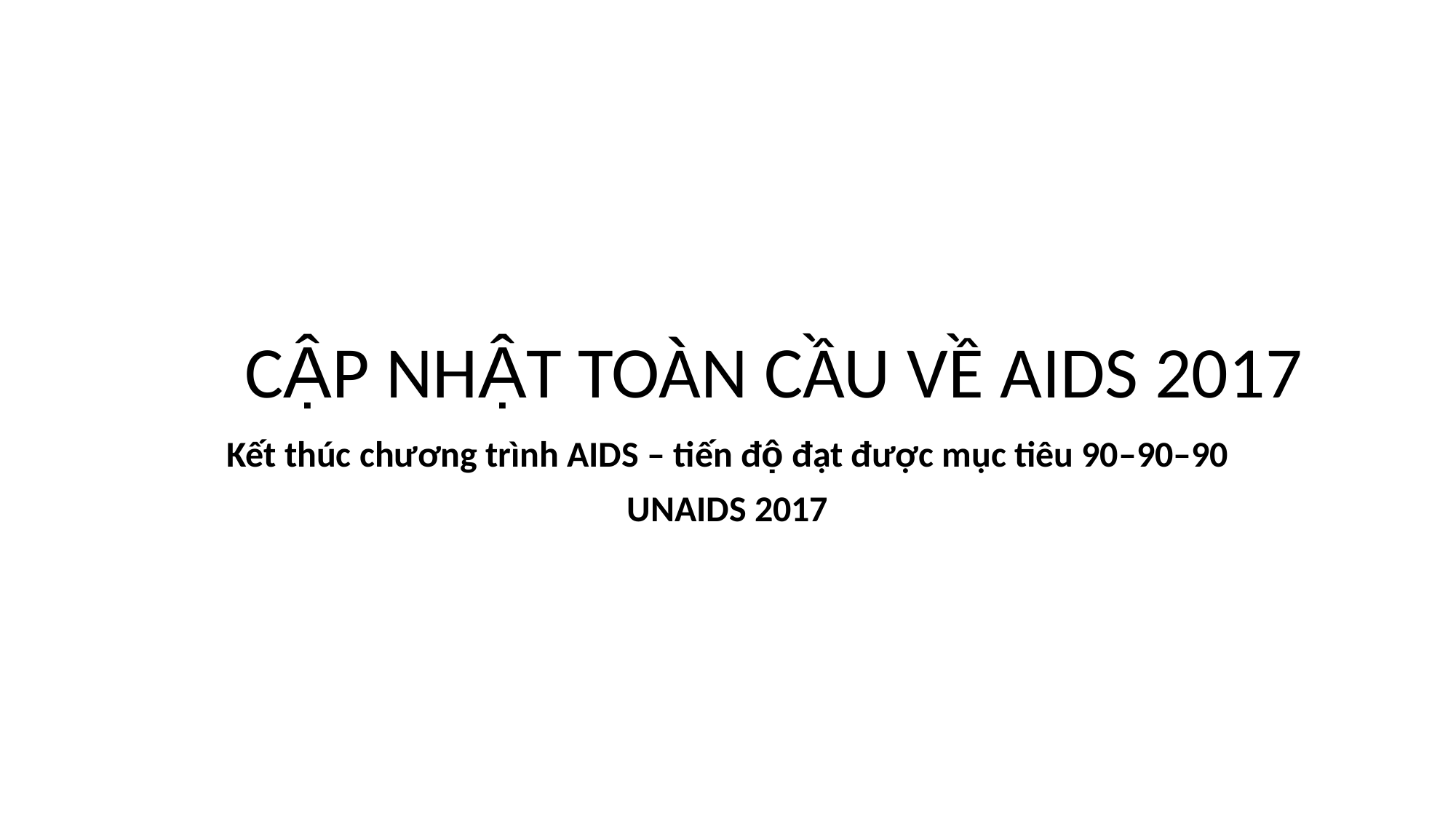

# CẬP NHẬT TOÀN CẦU VỀ AIDS 2017
Kết thúc chương trình AIDS – tiến độ đạt được mục tiêu 90–90–90
UNAIDS 2017